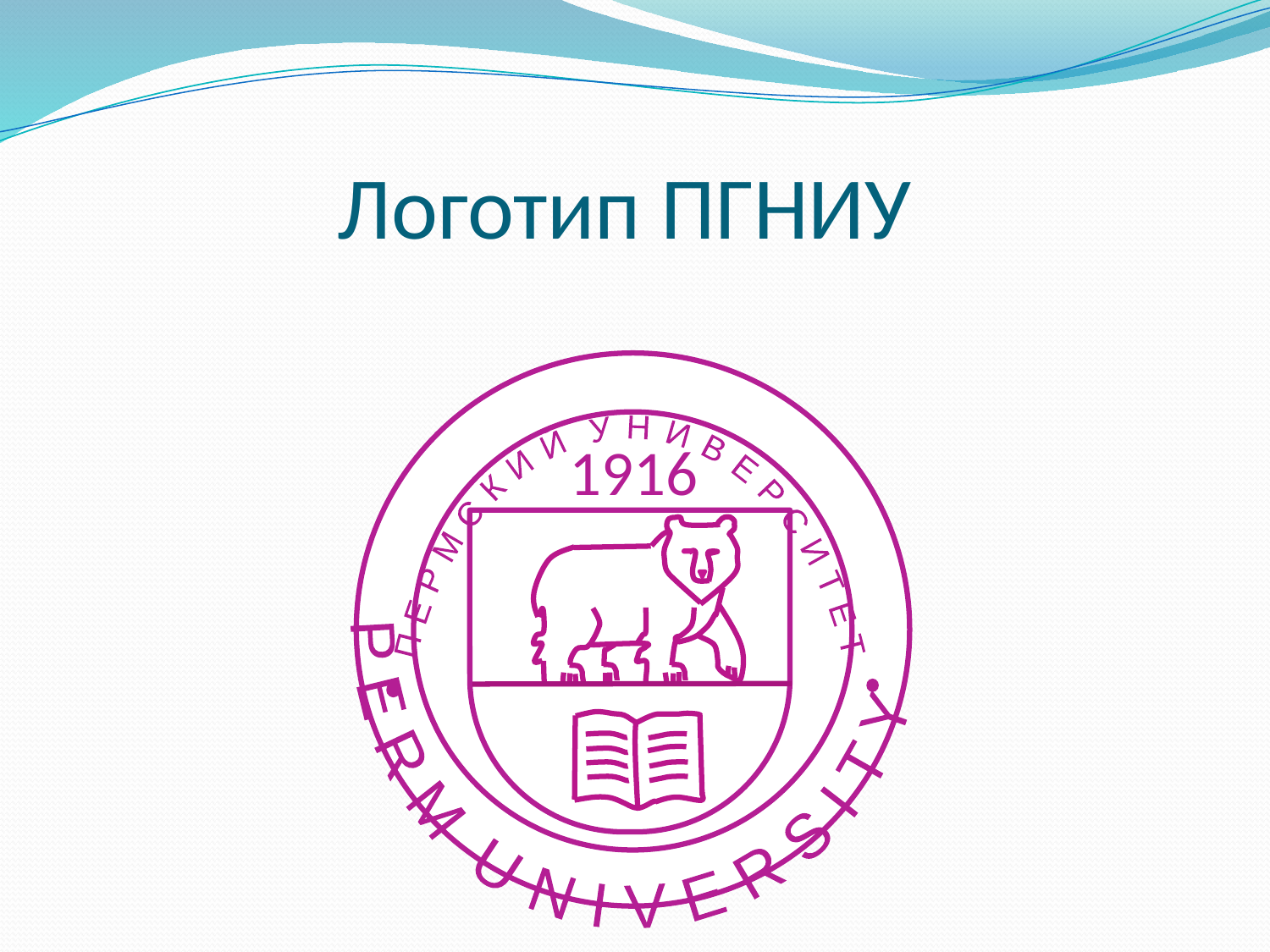

# Логотип ПГНИУ

P E R M  U N I V E R S I T Y

1916

П Е Р М С К И Й  У Н И В Е Р С И Т Е Т